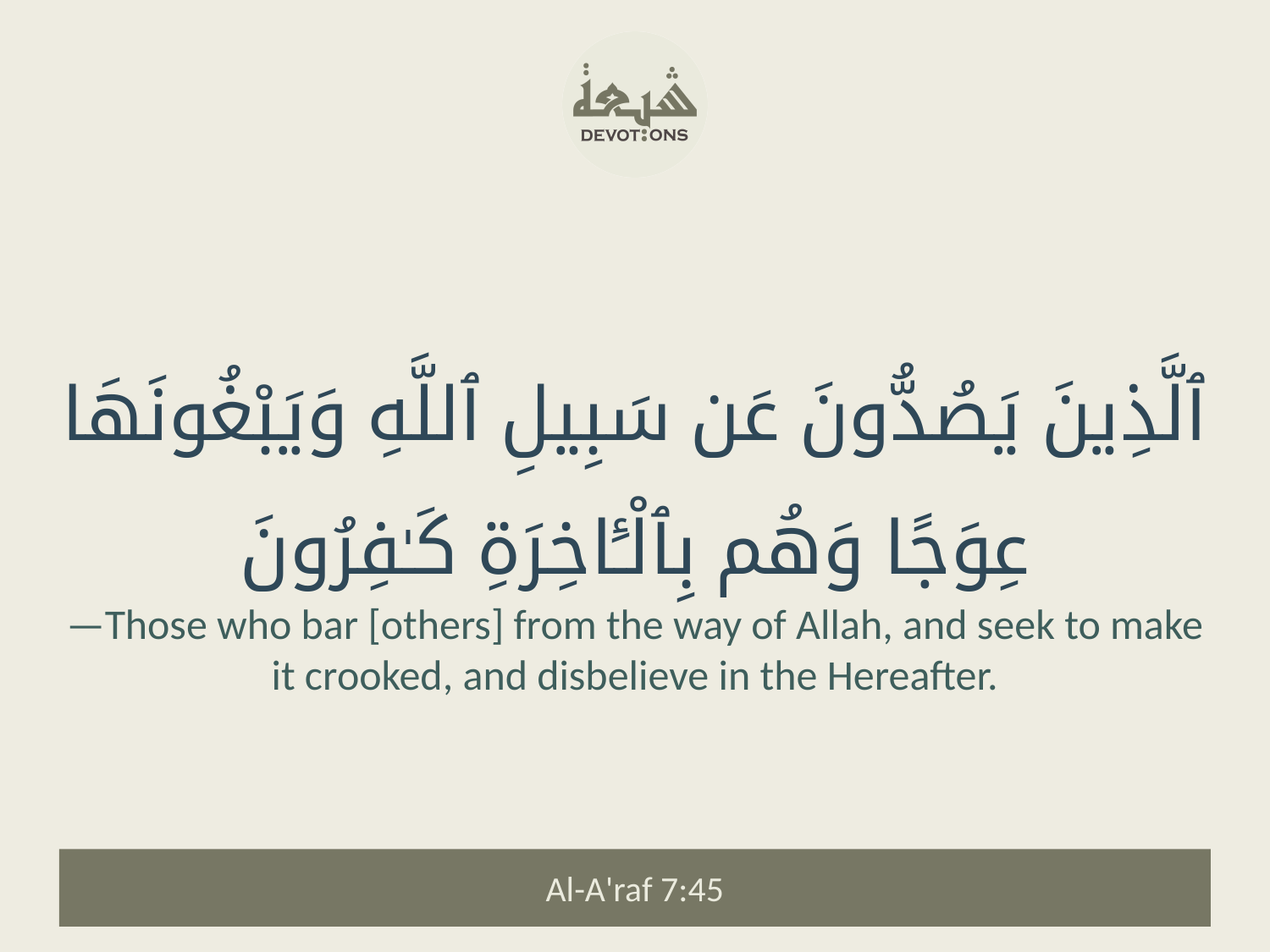

ٱلَّذِينَ يَصُدُّونَ عَن سَبِيلِ ٱللَّهِ وَيَبْغُونَهَا عِوَجًا وَهُم بِٱلْـَٔاخِرَةِ كَـٰفِرُونَ
—Those who bar [others] from the way of Allah, and seek to make it crooked, and disbelieve in the Hereafter.
Al-A'raf 7:45